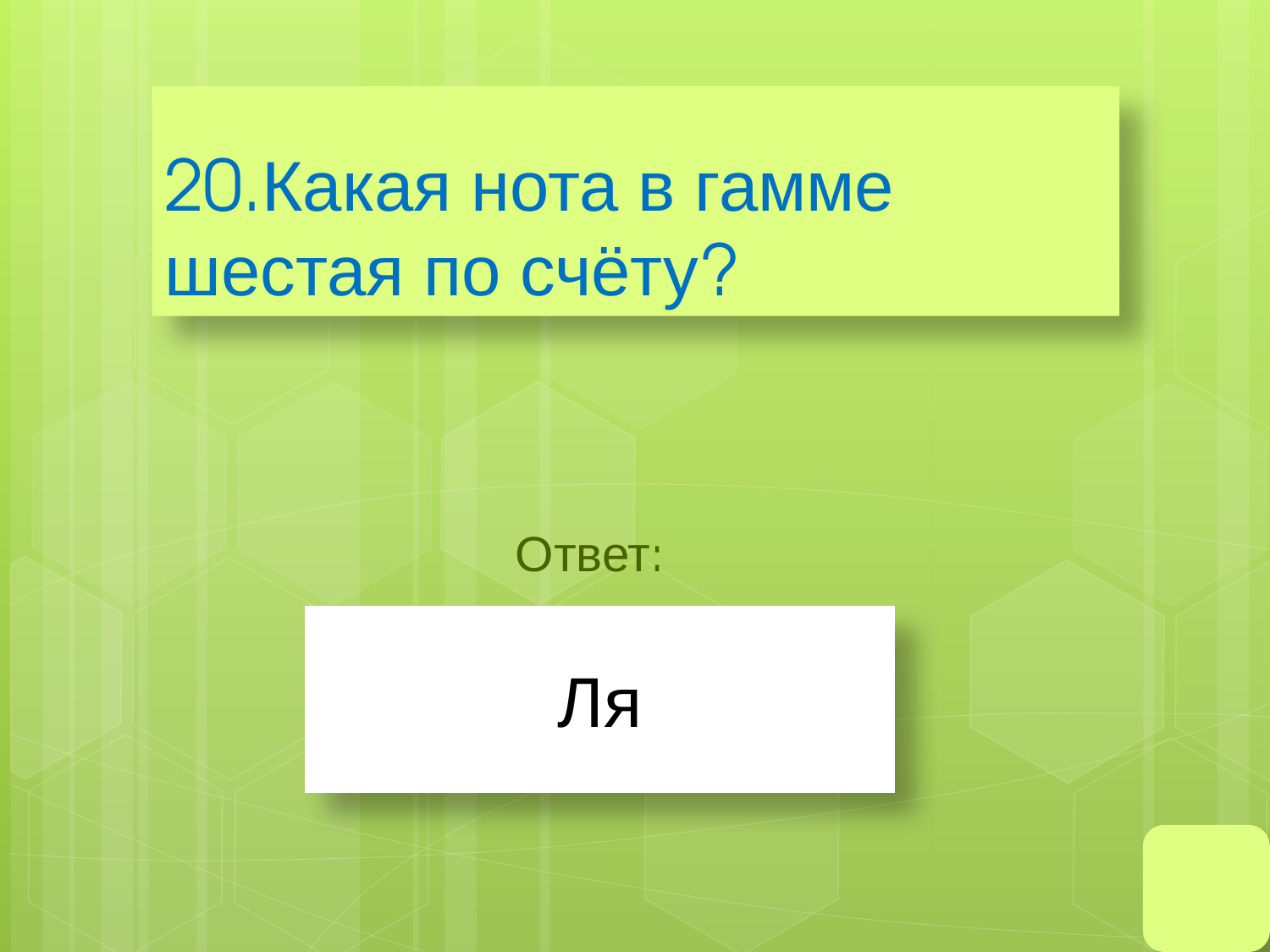

# 20.Какая нота в гамме шестая по счёту?
Ответ:
Ля